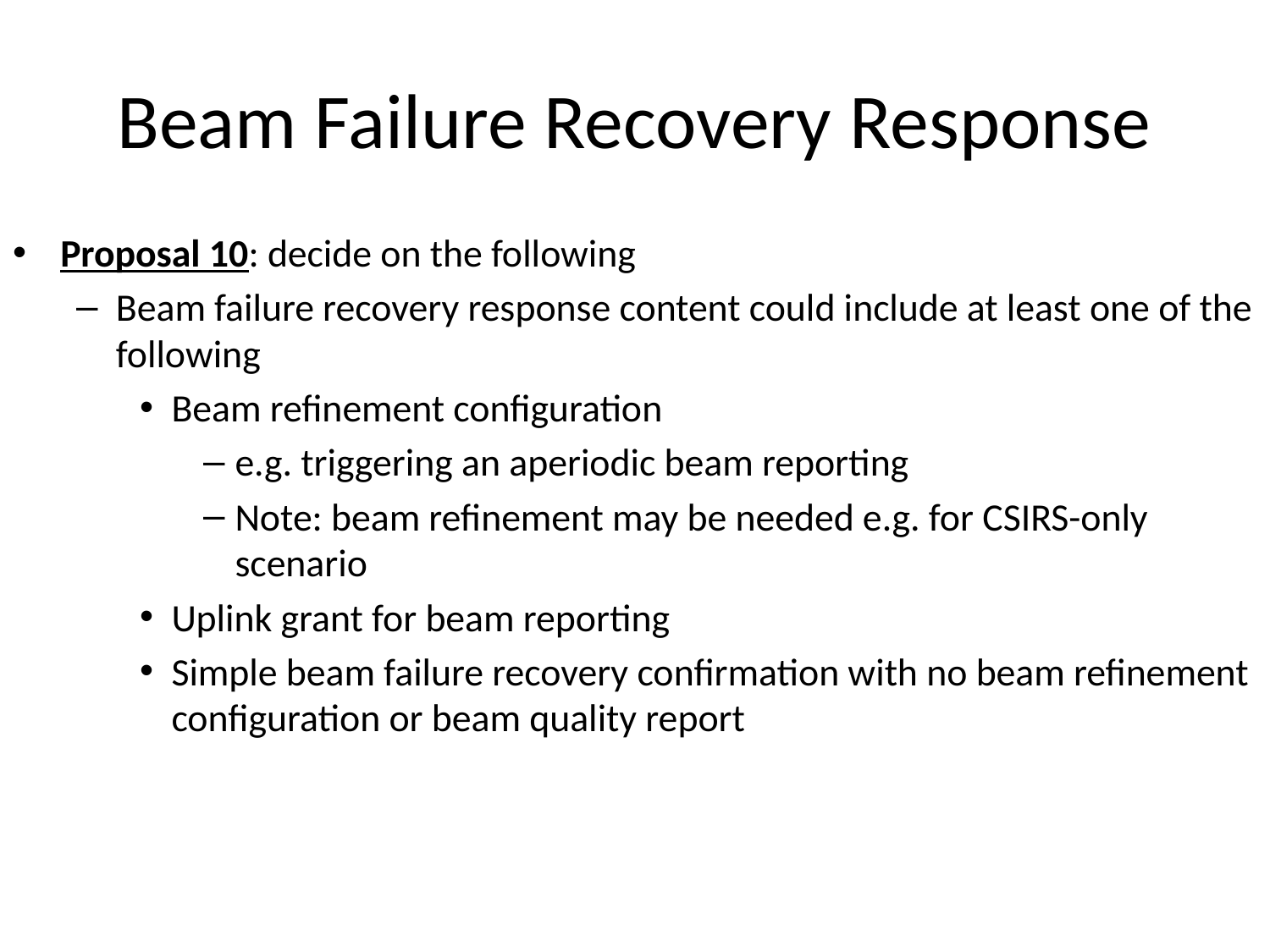

# Beam Failure Recovery Response
Proposal 10: decide on the following
Beam failure recovery response content could include at least one of the following
Beam refinement configuration
e.g. triggering an aperiodic beam reporting
Note: beam refinement may be needed e.g. for CSIRS-only scenario
Uplink grant for beam reporting
Simple beam failure recovery confirmation with no beam refinement configuration or beam quality report